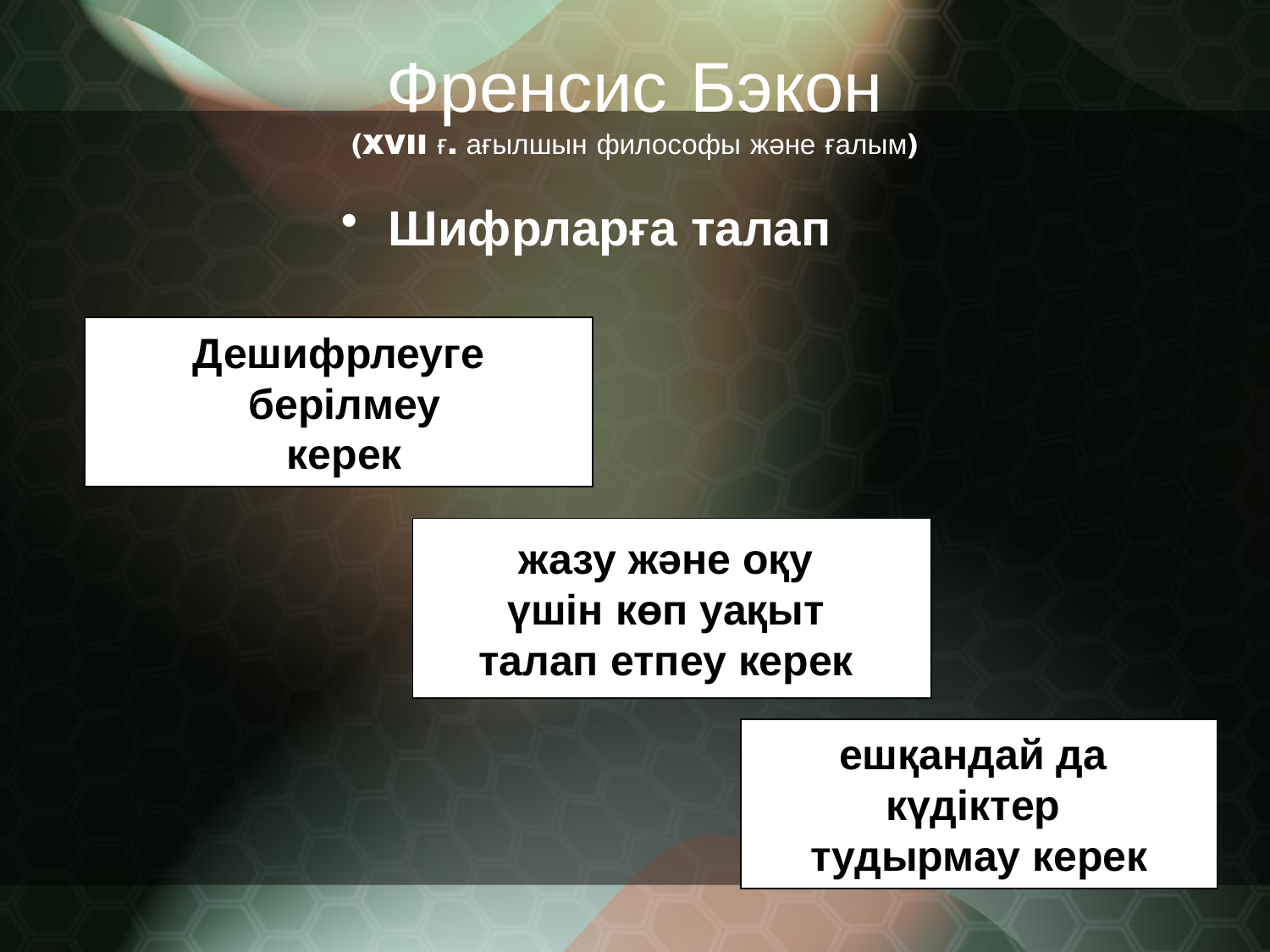

# Френсис Бэкон (XVII ғ. ағылшын философы және ғалым)
Шифрларға талап
Дешифрлеуге
 берілмеу
 керек
жазу және оқу
үшiн көп уақыт
талап етпеу керек
ешқандай да
күдiктер
тудырмау керек